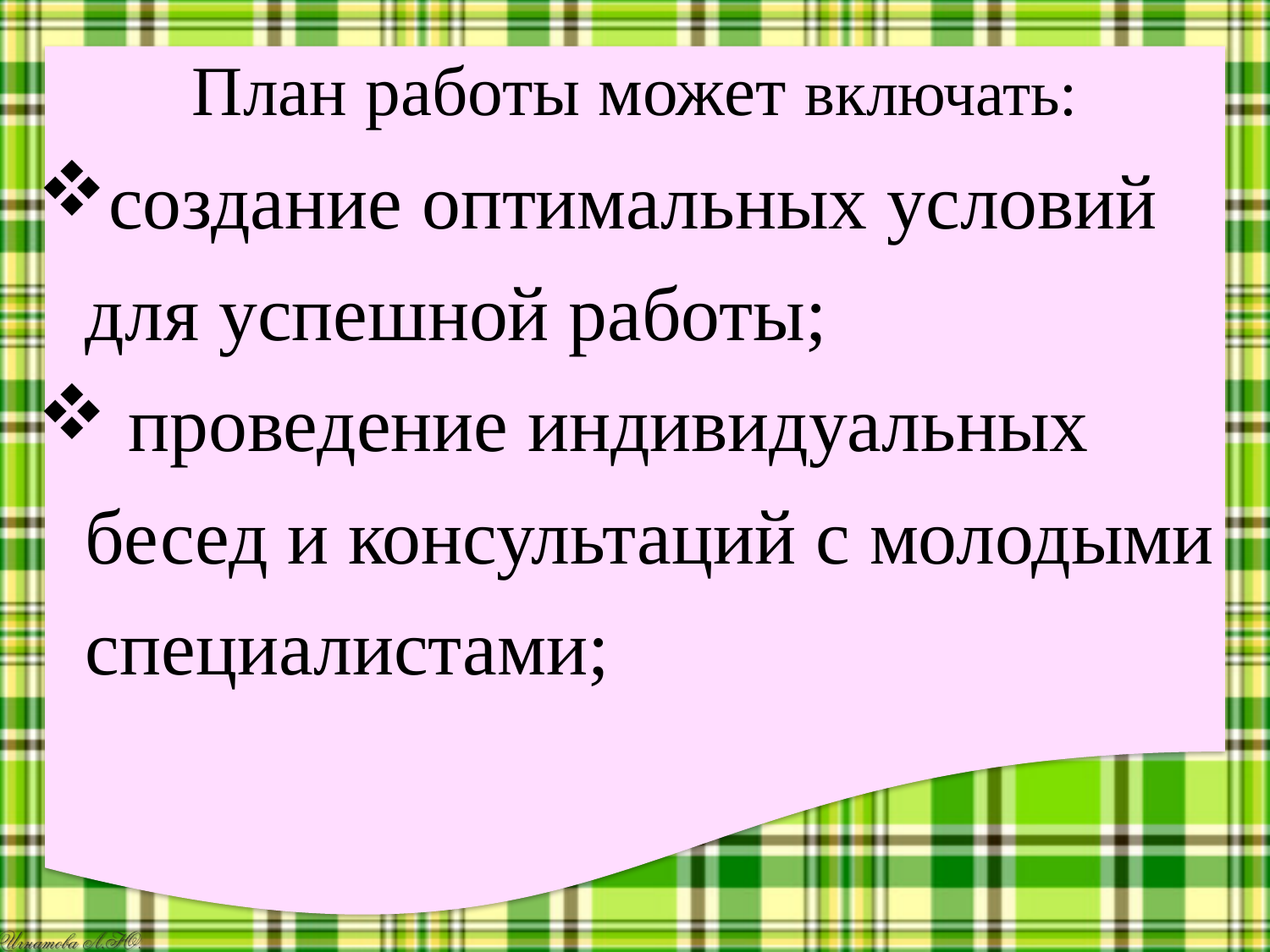

# План работы может включать:
создание оптимальных условий для успешной работы;
 проведение индивидуальных бесед и консультаций с молодыми специалистами;